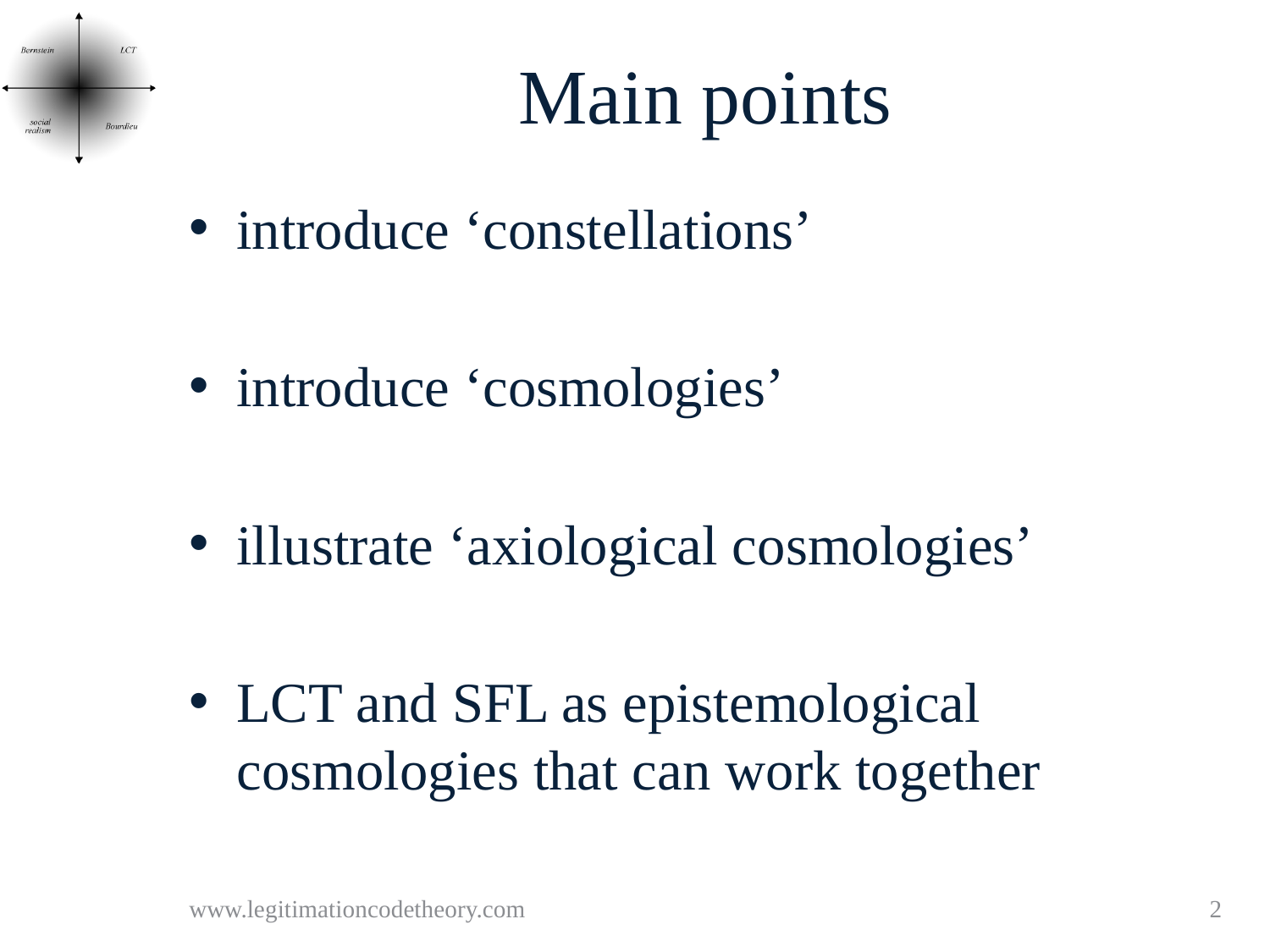

# Main points

introduce ‘constellations’

introduce ‘cosmologies’

illustrate ‘axiological cosmologies’

LCT and SFL as epistemological cosmologies that can work together
www.legitimationcodetheory.com
2